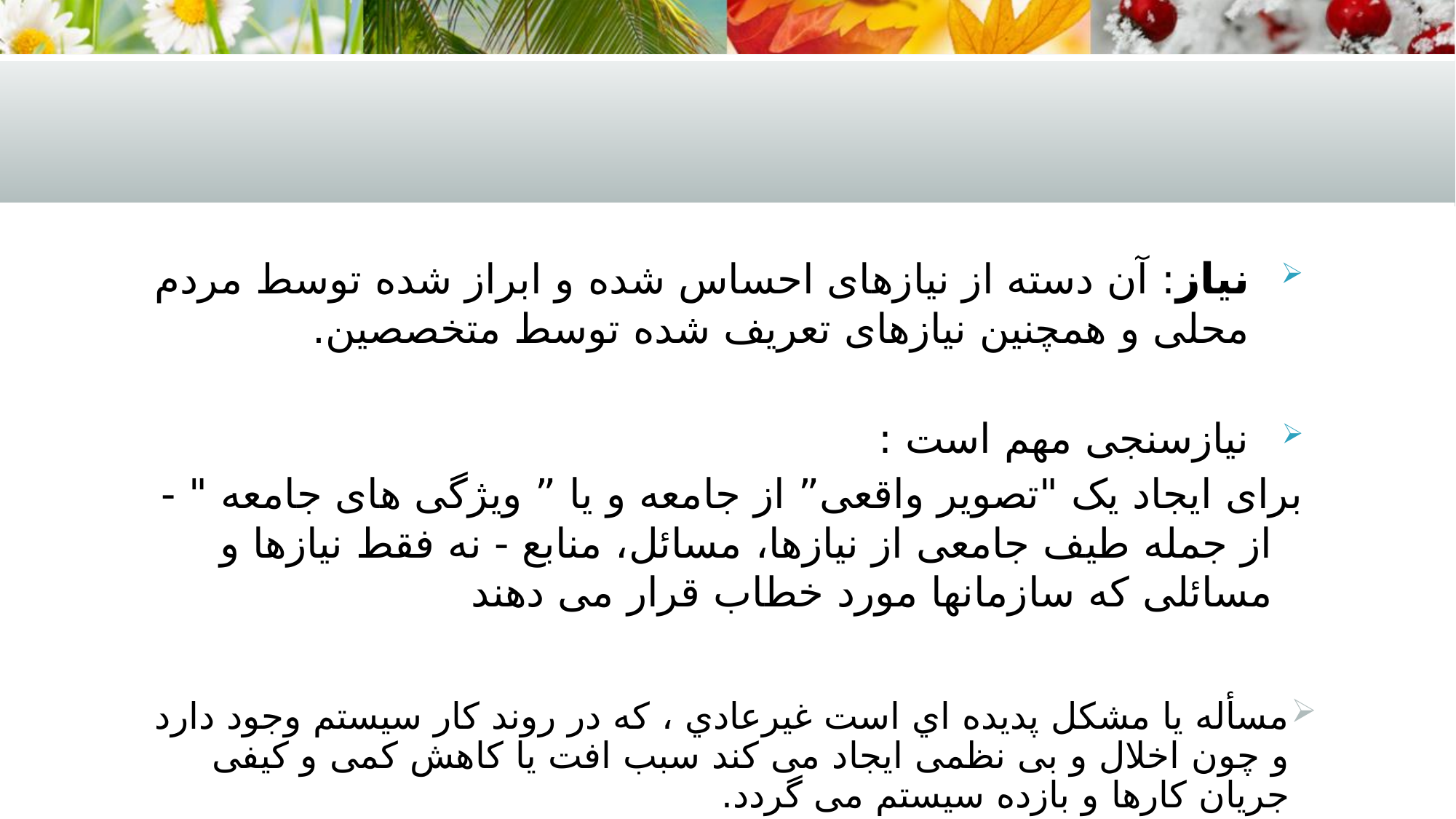

#
نیاز: آن دسته از نیازهای احساس شده و ابراز شده توسط مردم محلی و همچنین نیازهای تعریف شده توسط متخصصین.

نیازسنجی مهم است :
برای ایجاد یک "تصویر واقعی” از جامعه و یا ” ویژگی های جامعه " - از جمله طیف جامعی از نیازها، مسائل، منابع - نه فقط نیازها و مسائلی که سازمانها مورد خطاب قرار می دهند

مسأله یا مشکل پدیده اي است غیرعادي ، که در روند کار سیستم وجود دارد و چون اخلال و بی نظمی ایجاد می کند سبب افت یا کاهش کمی و کیفی جریان کارها و بازده سیستم می گردد.